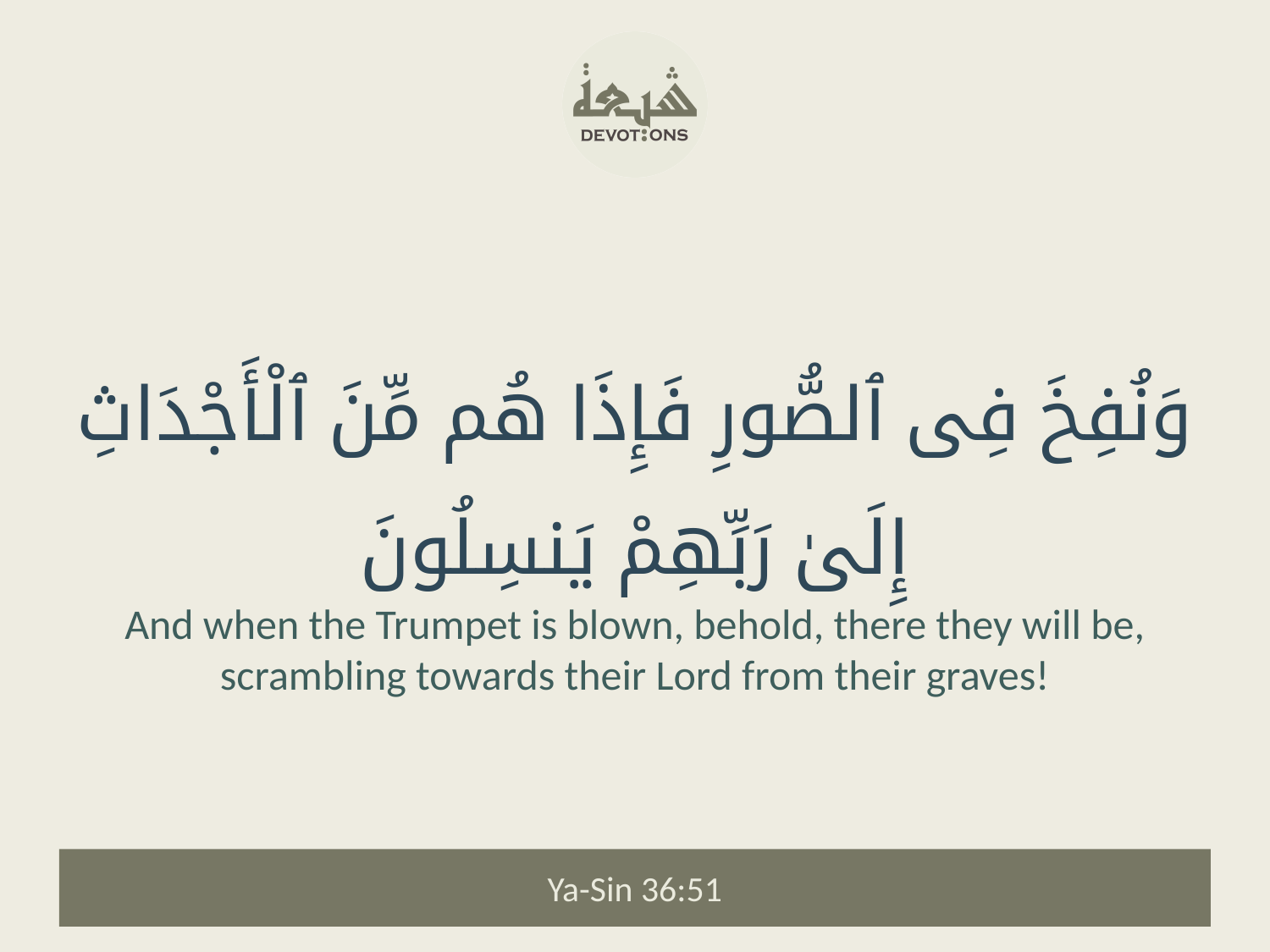

وَنُفِخَ فِى ٱلصُّورِ فَإِذَا هُم مِّنَ ٱلْأَجْدَاثِ إِلَىٰ رَبِّهِمْ يَنسِلُونَ
And when the Trumpet is blown, behold, there they will be, scrambling towards their Lord from their graves!
Ya-Sin 36:51